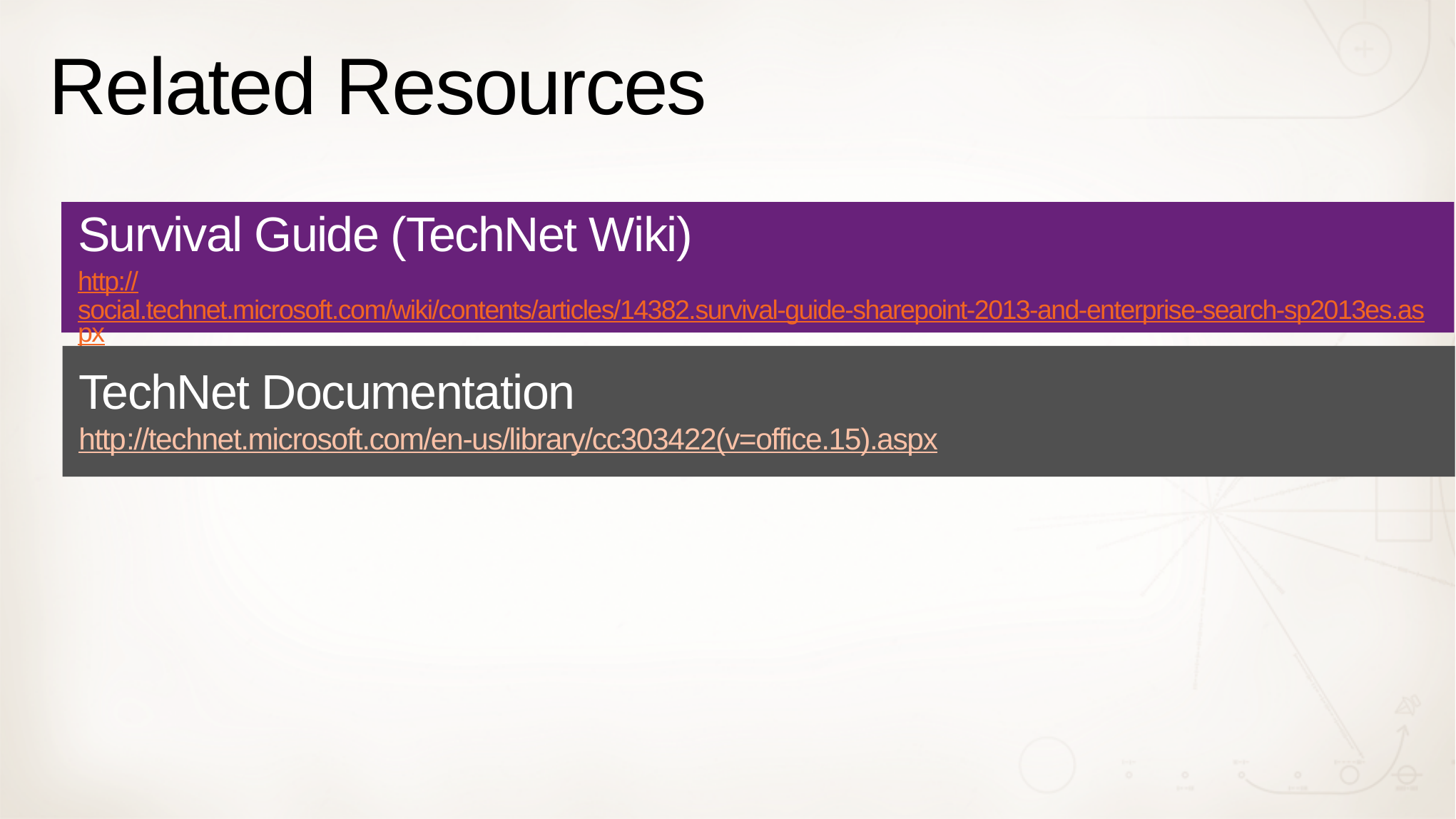

# Related Resources
Survival Guide (TechNet Wiki)
http://social.technet.microsoft.com/wiki/contents/articles/14382.survival-guide-sharepoint-2013-and-enterprise-search-sp2013es.aspx
TechNet Documentation
http://technet.microsoft.com/en-us/library/cc303422(v=office.15).aspx